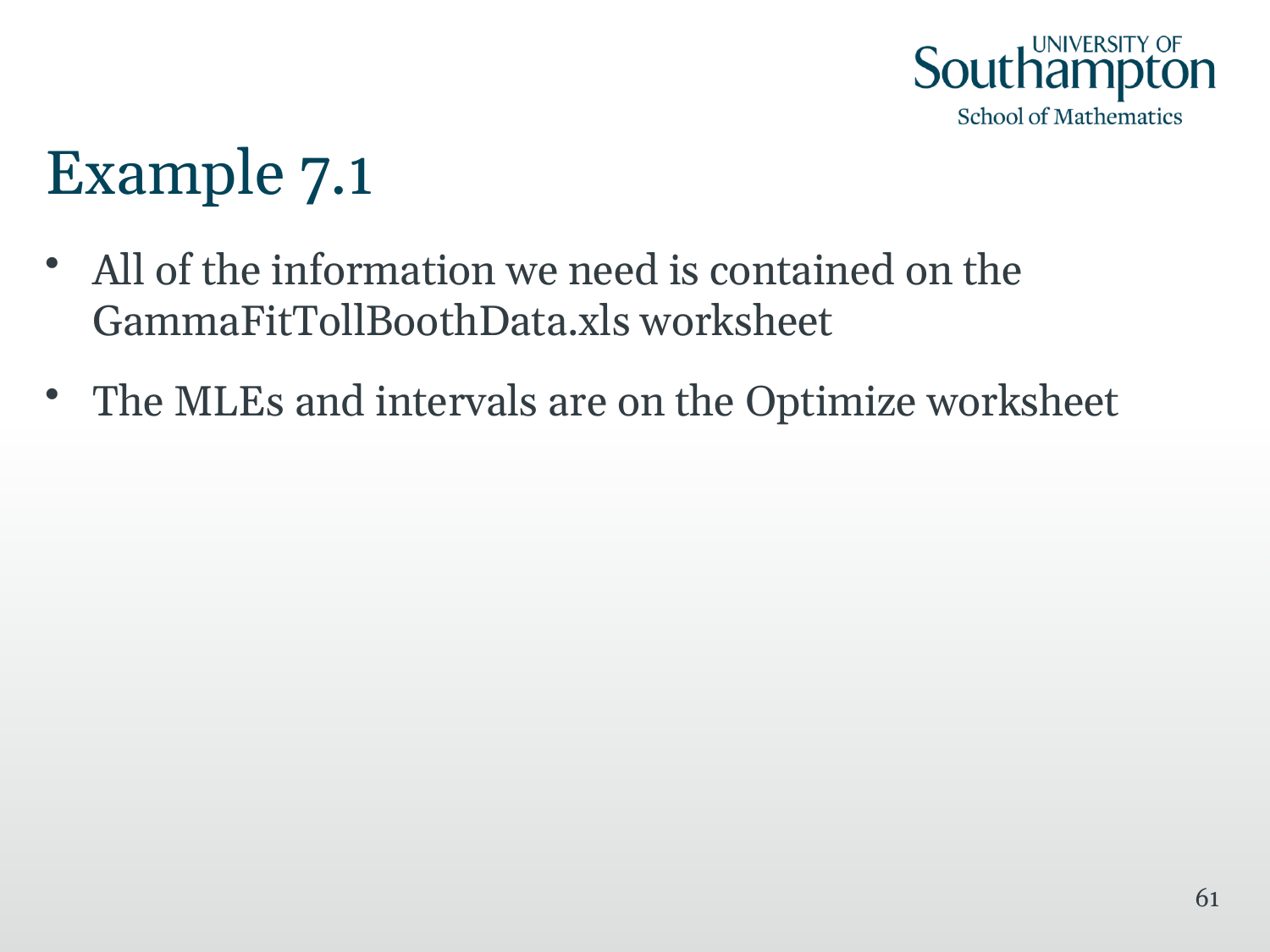

# Example 7.1
All of the information we need is contained on the GammaFitTollBoothData.xls worksheet
The MLEs and intervals are on the Optimize worksheet
61